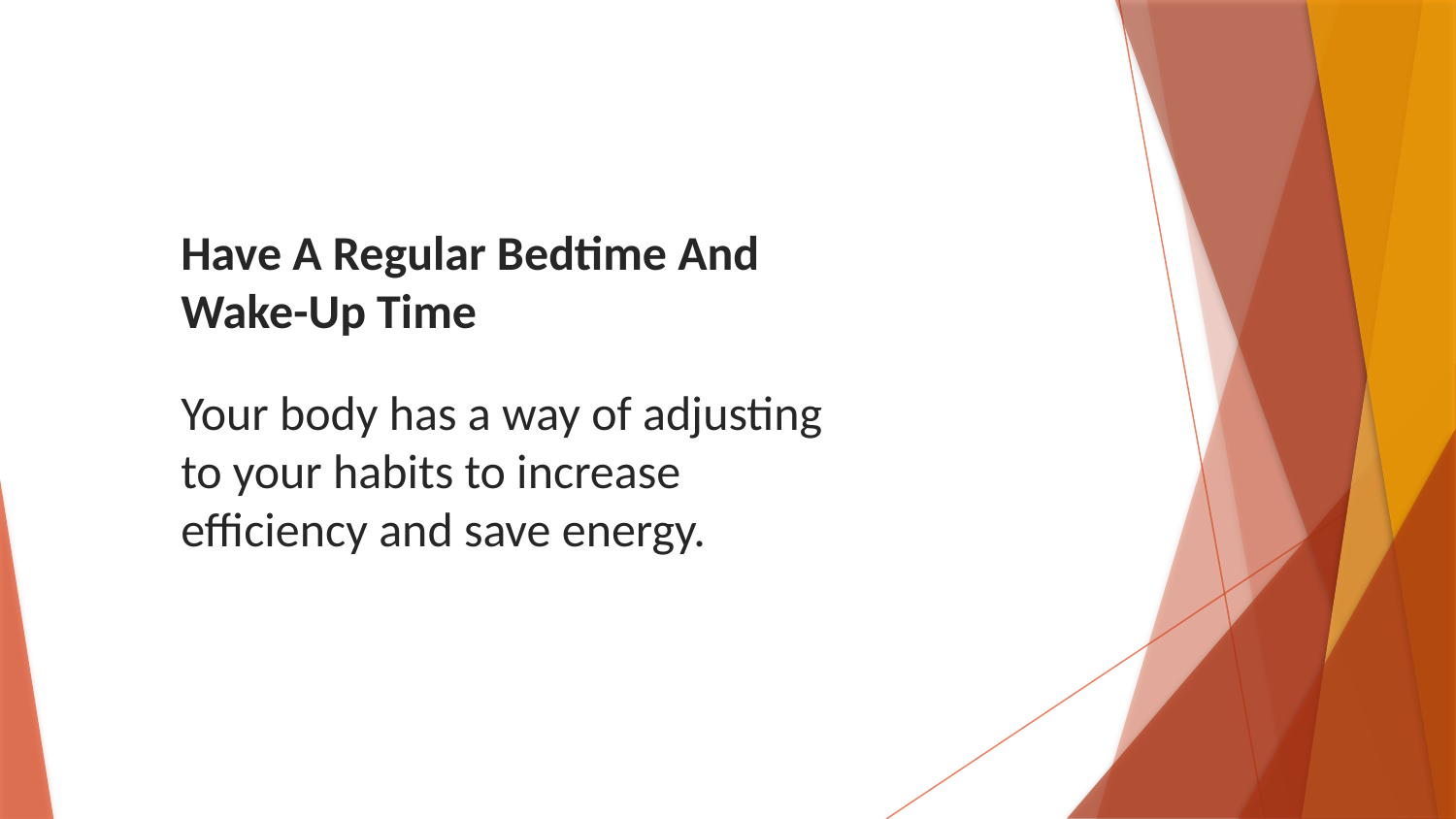

Have A Regular Bedtime And Wake-Up Time
Your body has a way of adjusting to your habits to increase efficiency and save energy.